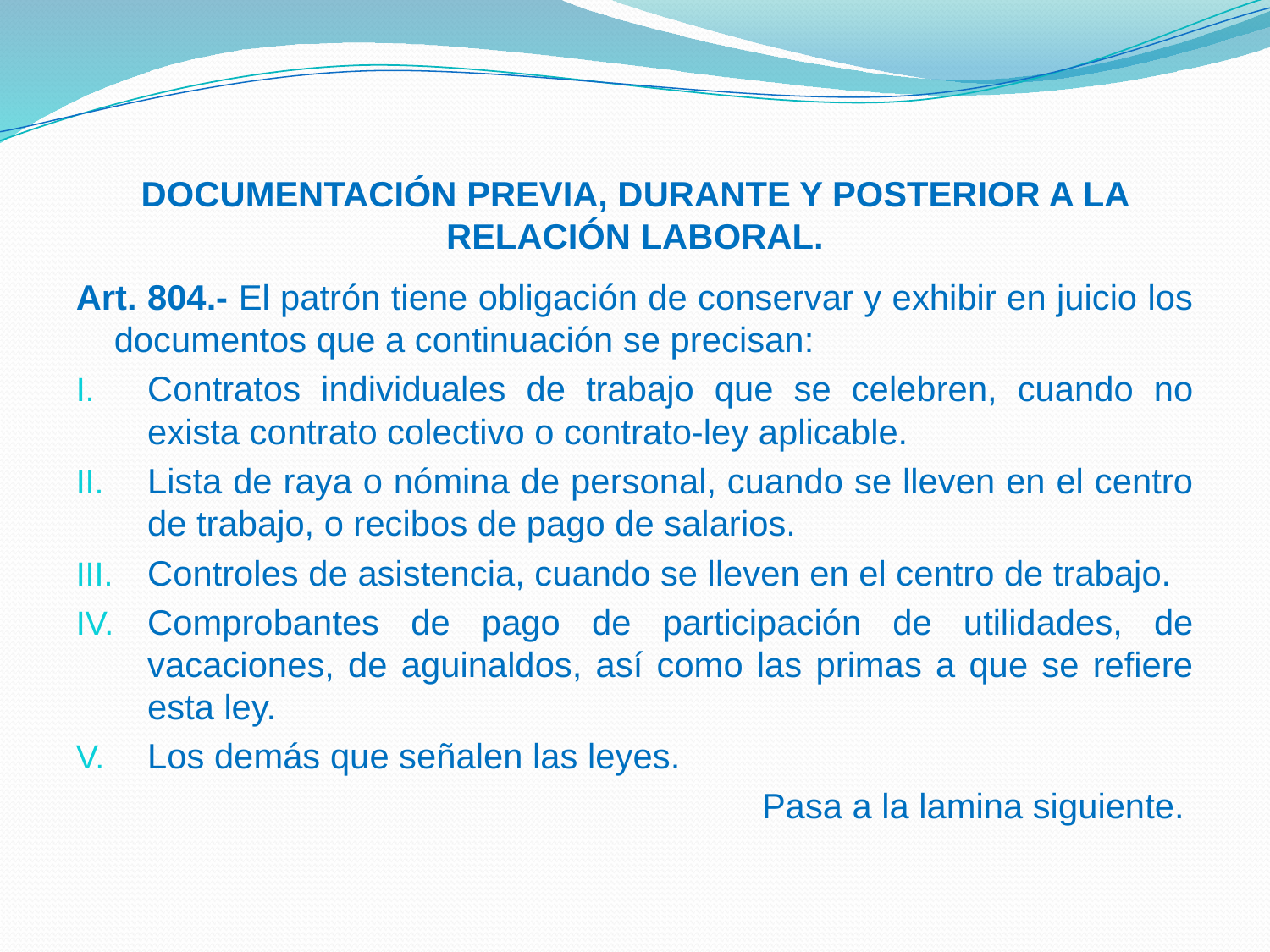

# DOCUMENTACIÓN PREVIA, DURANTE Y POSTERIOR A LA RELACIÓN LABORAL.
Art. 804.- El patrón tiene obligación de conservar y exhibir en juicio los documentos que a continuación se precisan:
Contratos individuales de trabajo que se celebren, cuando no exista contrato colectivo o contrato-ley aplicable.
Lista de raya o nómina de personal, cuando se lleven en el centro de trabajo, o recibos de pago de salarios.
Controles de asistencia, cuando se lleven en el centro de trabajo.
Comprobantes de pago de participación de utilidades, de vacaciones, de aguinaldos, así como las primas a que se refiere esta ley.
Los demás que señalen las leyes.
Pasa a la lamina siguiente.